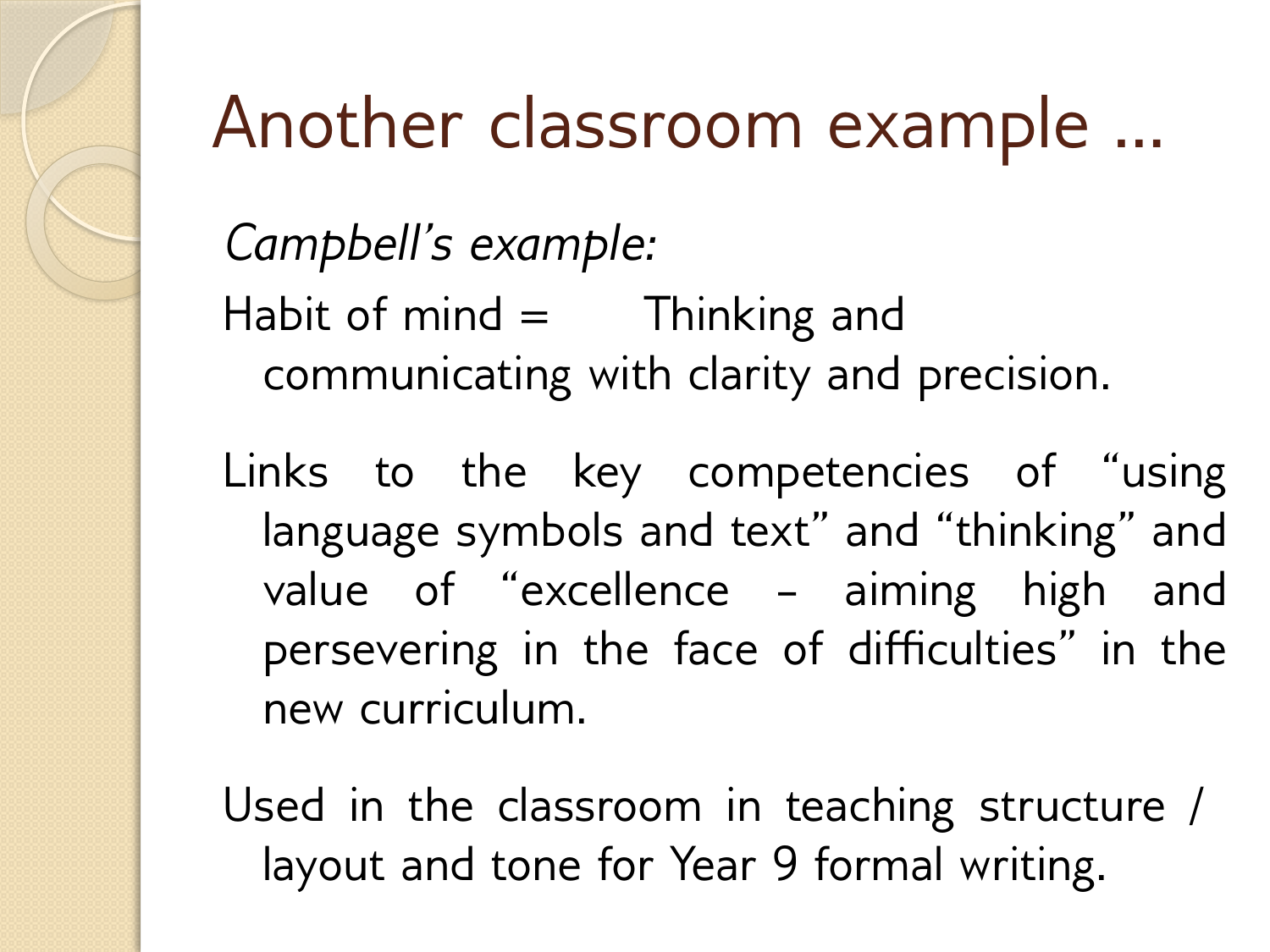

# Another classroom example …
Campbell’s example:
Habit of mind =	Thinking and communicating with clarity and precision.

Links to the key competencies of “using language symbols and text” and “thinking” and value of “excellence – aiming high and persevering in the face of difficulties” in the new curriculum.

Used in the classroom in teaching structure /  layout and tone for Year 9 formal writing.